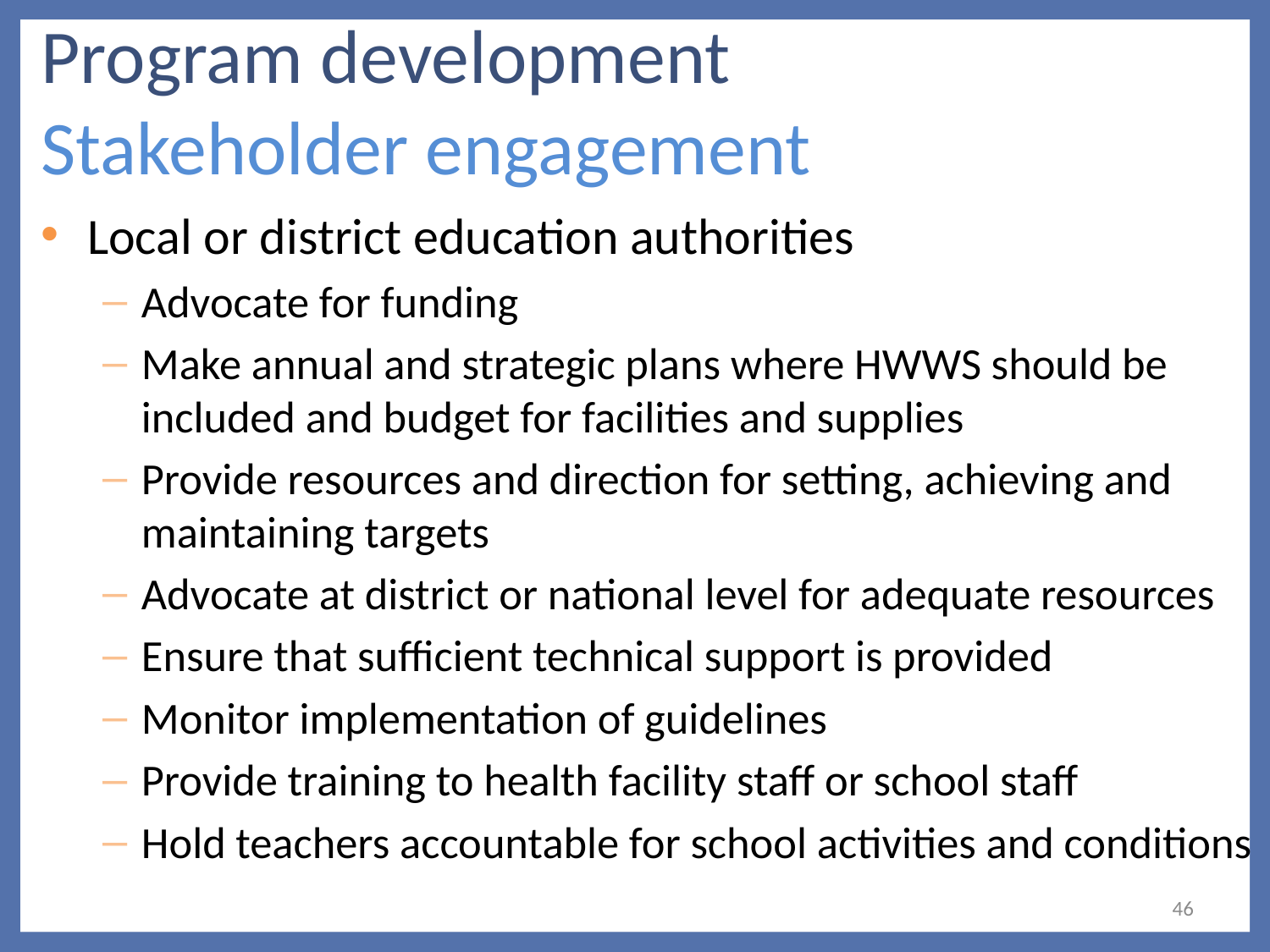

# Program development Stakeholder engagement
Local or district education authorities
Advocate for funding
Make annual and strategic plans where HWWS should be included and budget for facilities and supplies
Provide resources and direction for setting, achieving and maintaining targets
Advocate at district or national level for adequate resources
Ensure that sufficient technical support is provided
Monitor implementation of guidelines
Provide training to health facility staff or school staff
Hold teachers accountable for school activities and conditions
46